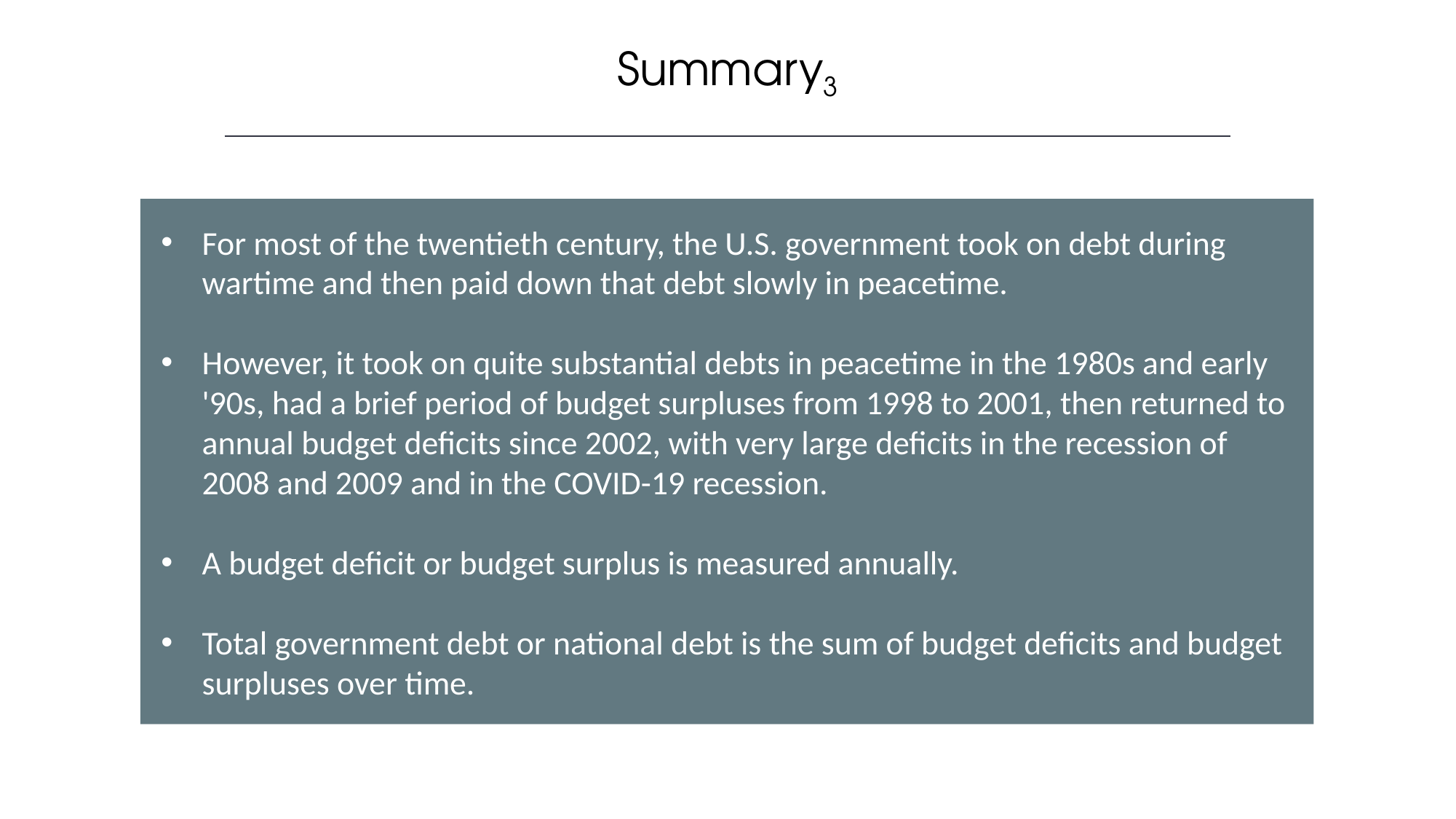

Summary3

For most of the twentieth century, the U.S. government took on debt during wartime and then paid down that debt slowly in peacetime.

However, it took on quite substantial debts in peacetime in the 1980s and early '90s, had a brief period of budget surpluses from 1998 to 2001, then returned to annual budget deficits since 2002, with very large deficits in the recession of 2008 and 2009 and in the COVID-19 recession.

A budget deficit or budget surplus is measured annually.

Total government debt or national debt is the sum of budget deficits and budget surpluses over time.